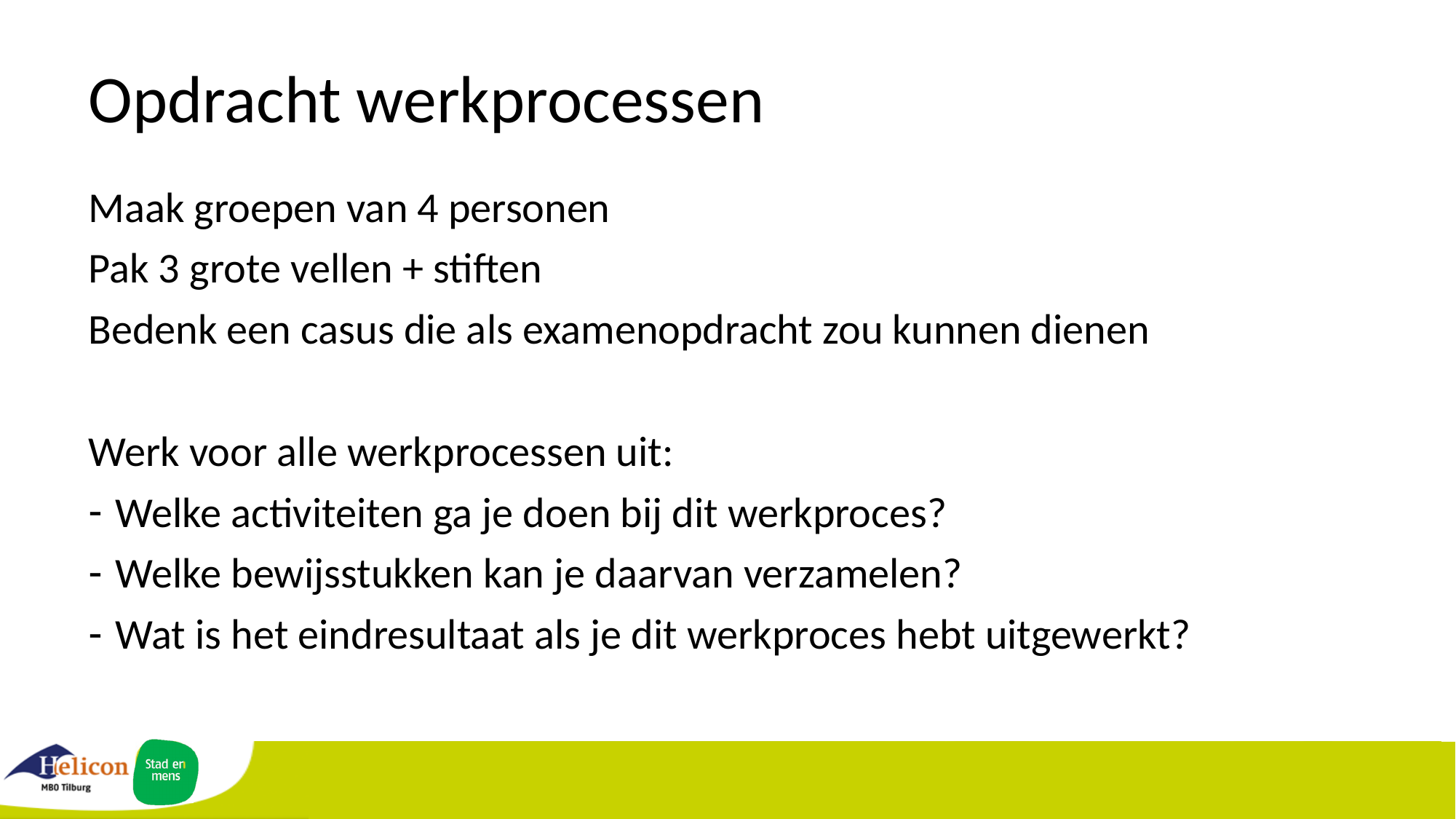

# Opdracht werkprocessen
Maak groepen van 4 personen
Pak 3 grote vellen + stiften
Bedenk een casus die als examenopdracht zou kunnen dienen

Werk voor alle werkprocessen uit:
Welke activiteiten ga je doen bij dit werkproces?
Welke bewijsstukken kan je daarvan verzamelen?
Wat is het eindresultaat als je dit werkproces hebt uitgewerkt?